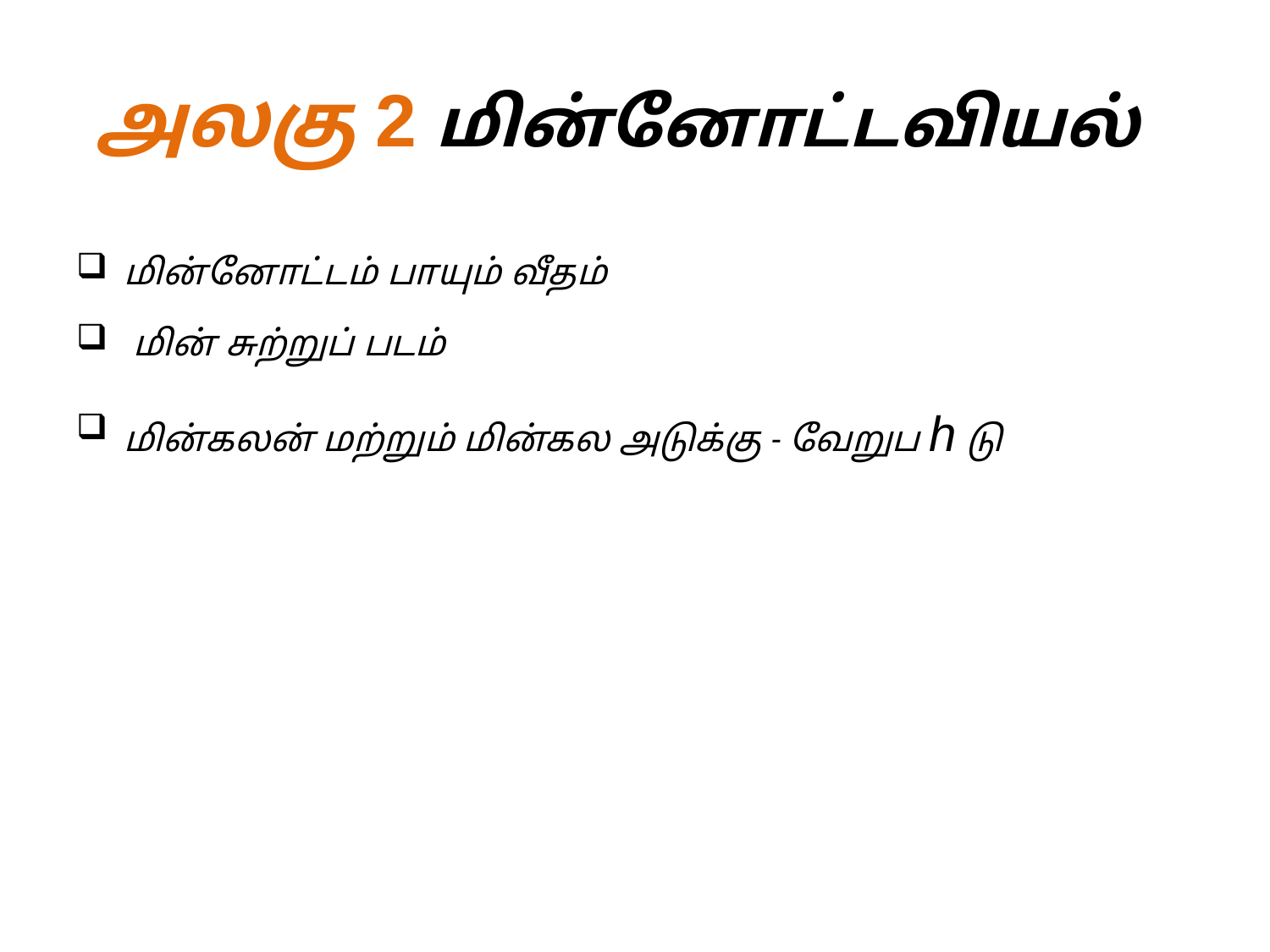

# அலகு 2 மின்னோட்டவியல்
மின்னோட்டம் பாயும் வீதம்
 மின் சுற்றுப் படம்
மின்கலன் மற்றும் மின்கல அடுக்கு - வேறுப h டு